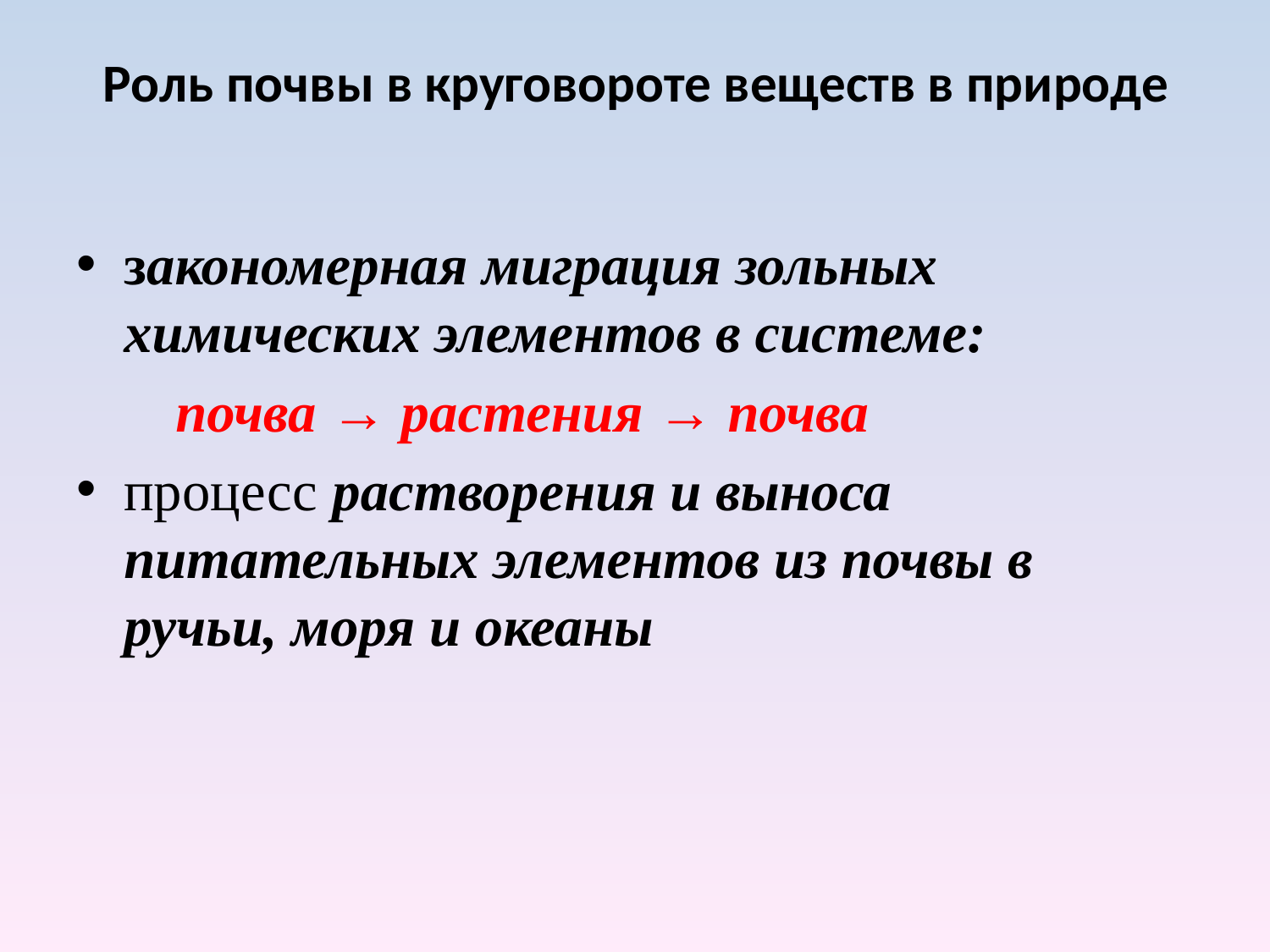

# Роль почвы в круговороте веществ в природе
закономерная миграция зольных химических элементов в системе:
       почва → растения → почва
процесс растворения и выноса питательных элементов из почвы в ручьи, моря и океаны